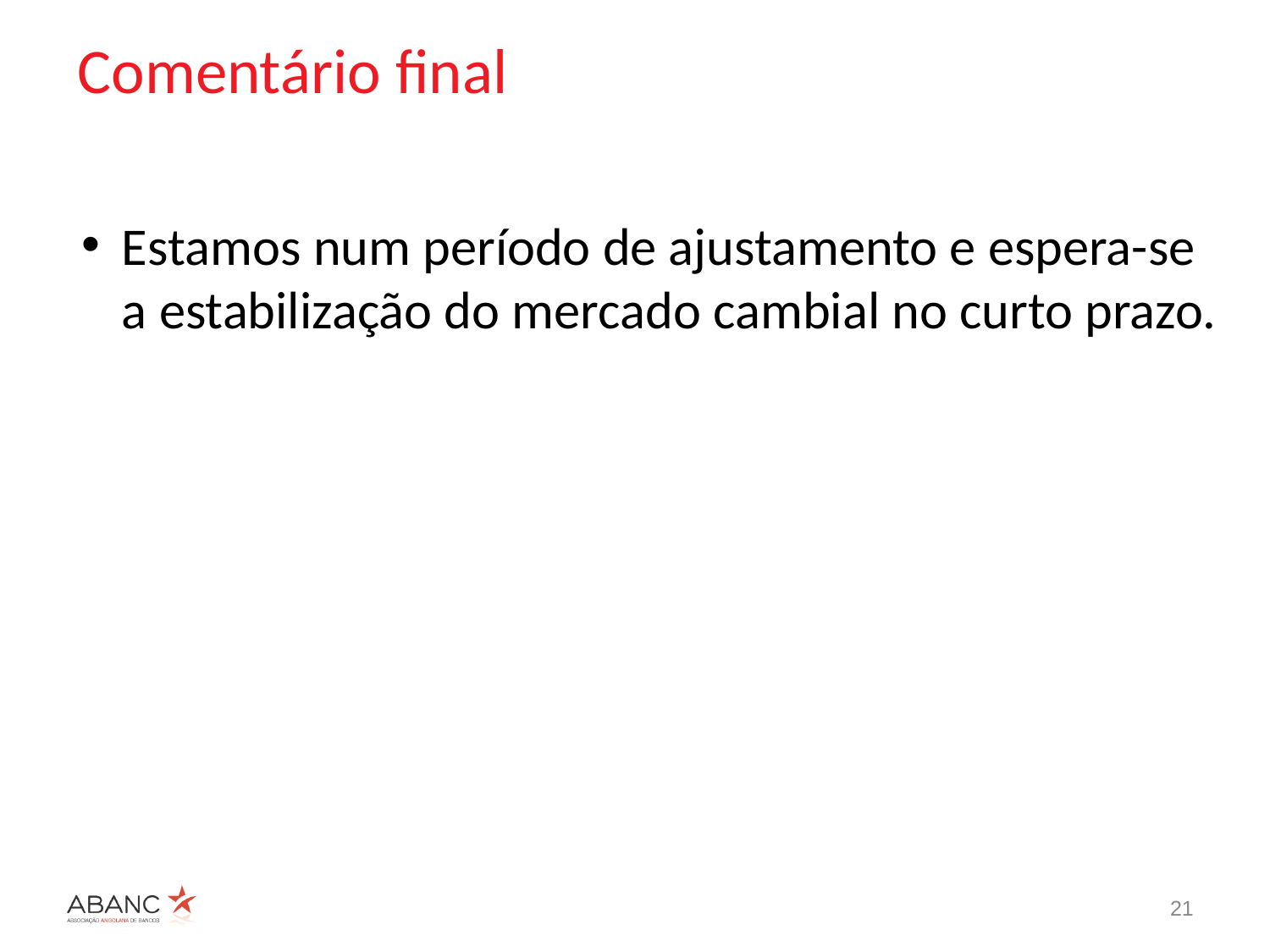

Comentário final

Estamos num período de ajustamento e espera-se a estabilização do mercado cambial no curto prazo.
21